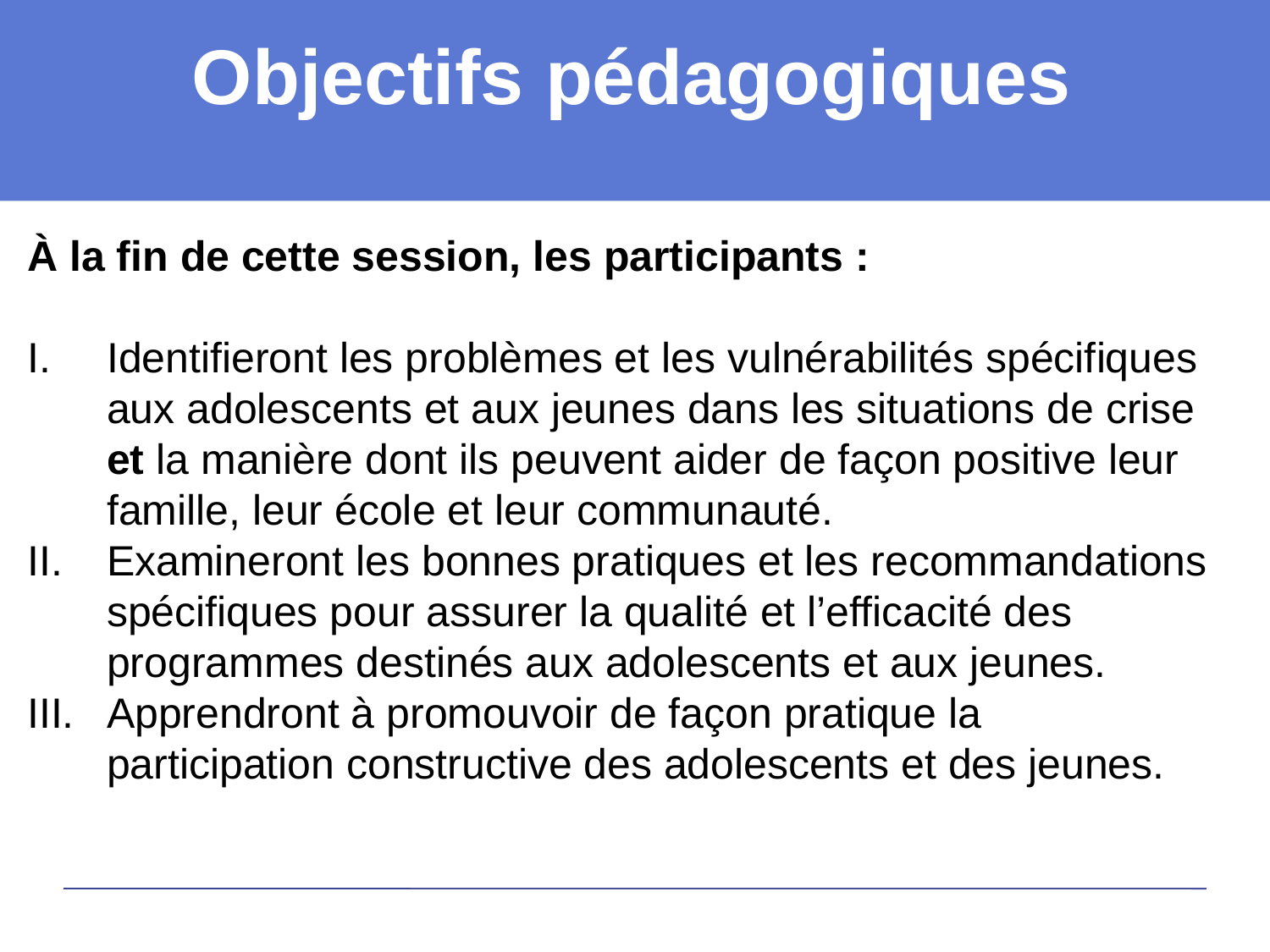

Objectifs pédagogiques
À la fin de cette session, les participants :

Identifieront les problèmes et les vulnérabilités spécifiques aux adolescents et aux jeunes dans les situations de crise et la manière dont ils peuvent aider de façon positive leur famille, leur école et leur communauté.
Examineront les bonnes pratiques et les recommandations spécifiques pour assurer la qualité et l’efficacité des programmes destinés aux adolescents et aux jeunes.
Apprendront à promouvoir de façon pratique la participation constructive des adolescents et des jeunes.